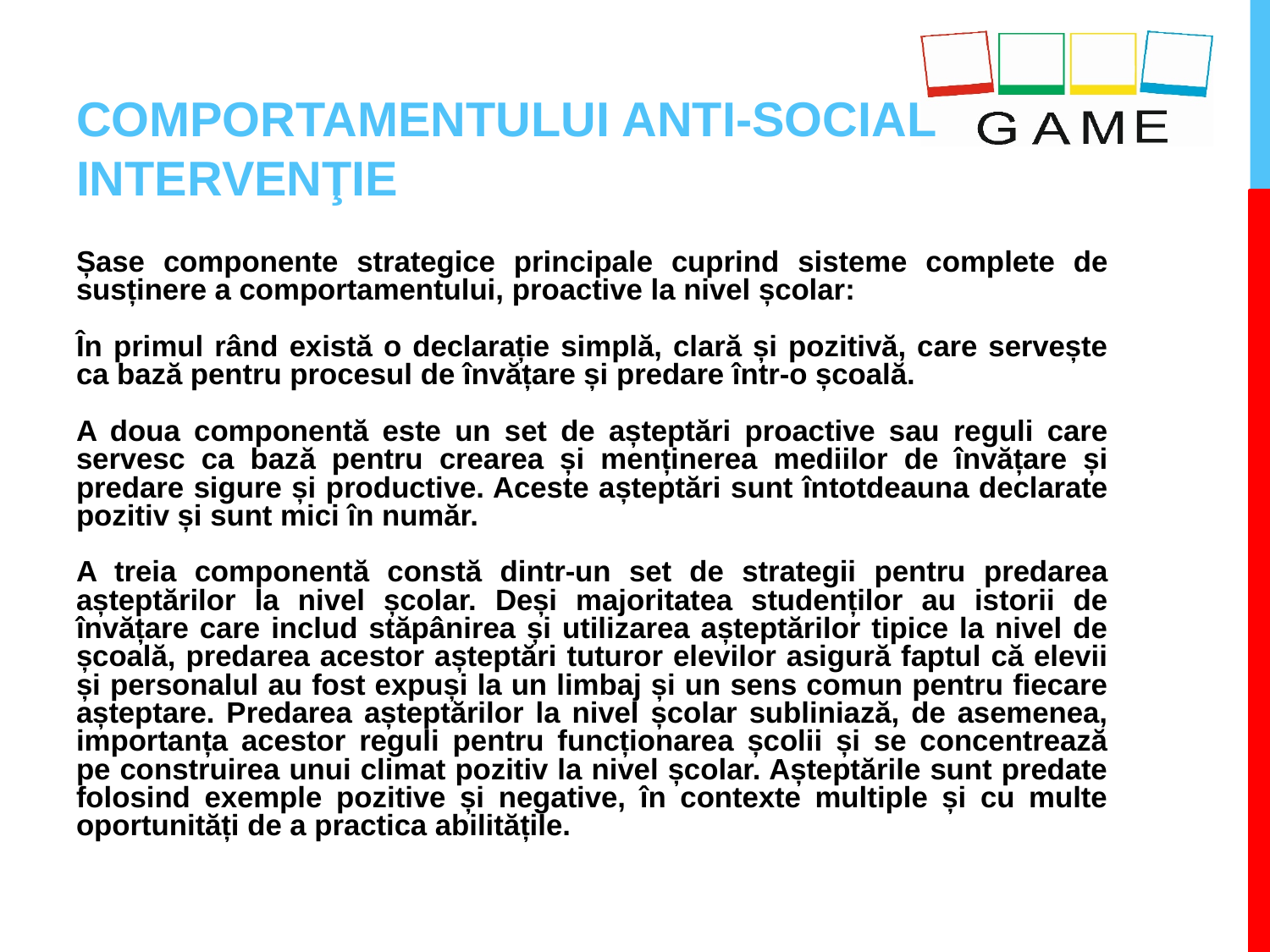

# COMPORTAMENTULUI ANTI-SOCIAL INTERVENŢIE
Șase componente strategice principale cuprind sisteme complete de susținere a comportamentului, proactive la nivel școlar:

În primul rând există o declarație simplă, clară și pozitivă, care servește ca bază pentru procesul de învățare și predare într-o școală.

A doua componentă este un set de așteptări proactive sau reguli care servesc ca bază pentru crearea și menținerea mediilor de învățare și predare sigure și productive. Aceste așteptări sunt întotdeauna declarate pozitiv și sunt mici în număr.

A treia componentă constă dintr-un set de strategii pentru predarea așteptărilor la nivel școlar. Deși majoritatea studenților au istorii de învățare care includ stăpânirea și utilizarea așteptărilor tipice la nivel de școală, predarea acestor așteptări tuturor elevilor asigură faptul că elevii și personalul au fost expuși la un limbaj și un sens comun pentru fiecare așteptare. Predarea așteptărilor la nivel școlar subliniază, de asemenea, importanța acestor reguli pentru funcționarea școlii și se concentrează pe construirea unui climat pozitiv la nivel școlar. Așteptările sunt predate folosind exemple pozitive și negative, în contexte multiple și cu multe oportunități de a practica abilitățile.